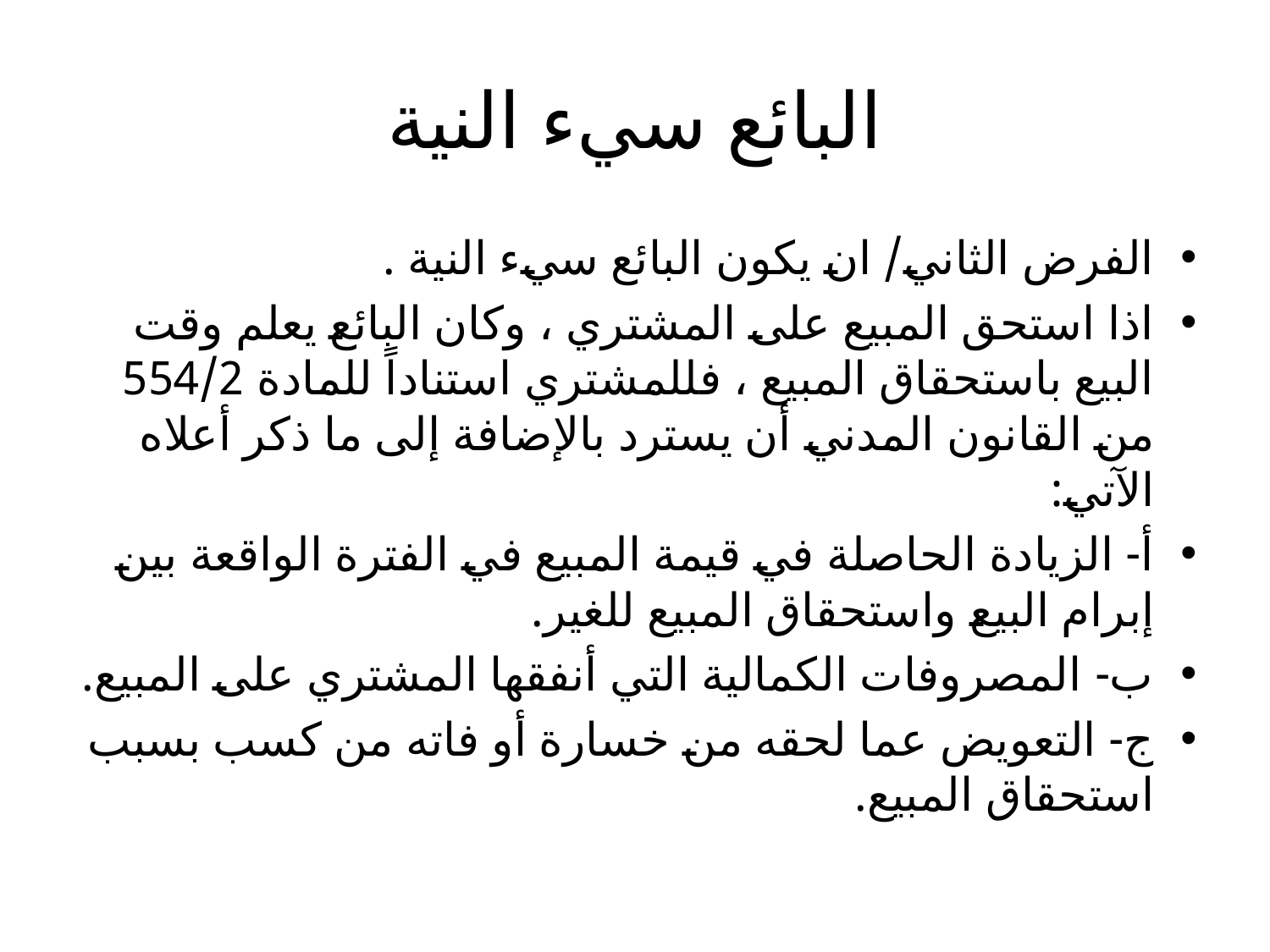

# البائع سيء النية
الفرض الثاني/ ان يكون البائع سيء النية .
اذا استحق المبيع على المشتري ، وكان البائع يعلم وقت البيع باستحقاق المبيع ، فللمشتري استناداً للمادة 554/2 من القانون المدني أن يسترد بالإضافة إلى ما ذكر أعلاه الآتي:
أ- الزيادة الحاصلة في قيمة المبيع في الفترة الواقعة بين إبرام البيع واستحقاق المبيع للغير.
ب- المصروفات الكمالية التي أنفقها المشتري على المبيع.
ج- التعويض عما لحقه من خسارة أو فاته من كسب بسبب استحقاق المبيع.